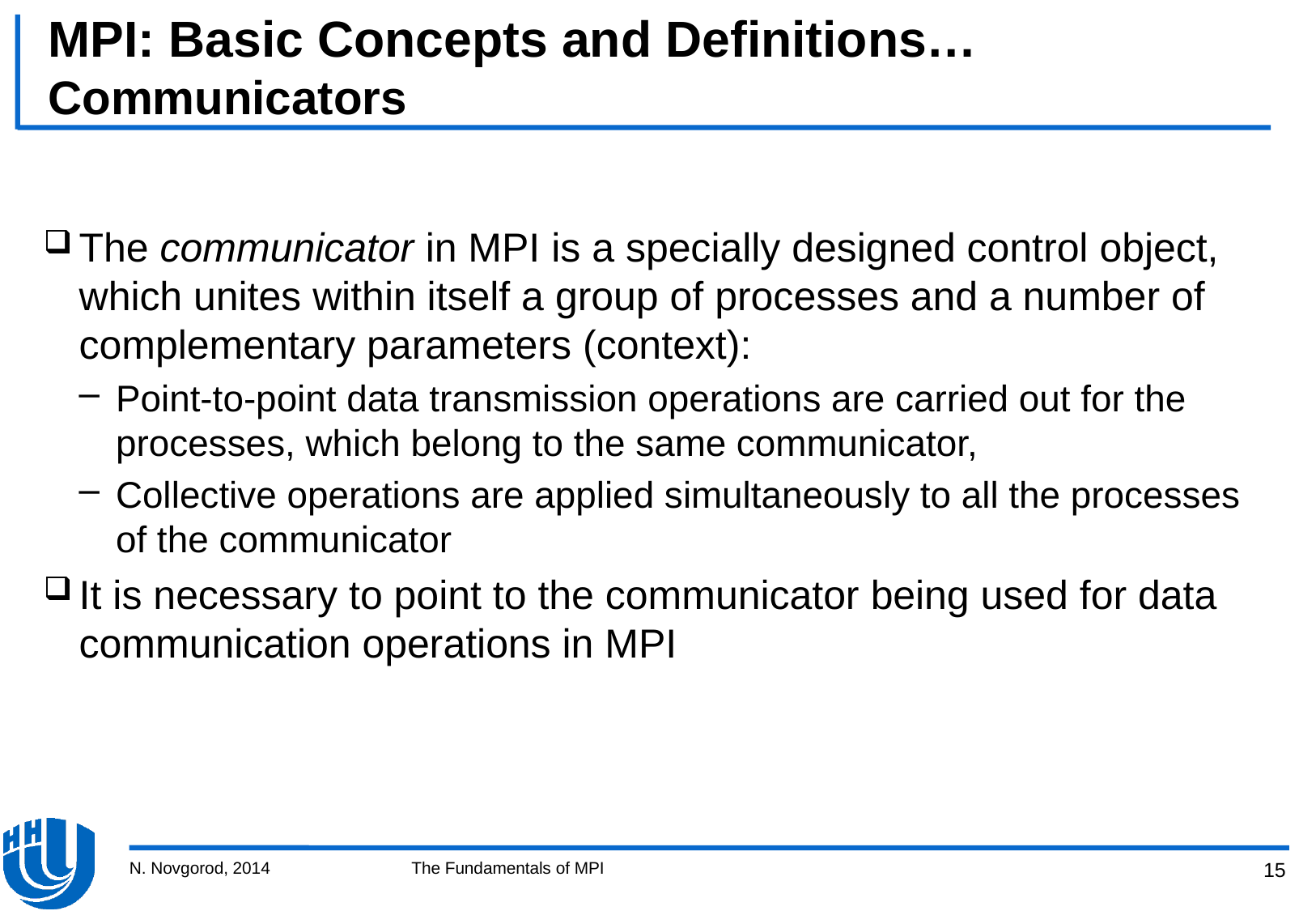

# MPI: Basic Concepts and Definitions… Communicators

The communicator in MPI is a specially designed control object, which unites within itself a group of processes and a number of complementary parameters (context):
Point-to-point data transmission operations are carried out for the processes, which belong to the same communicator,
Collective operations are applied simultaneously to all the processes of the communicator
It is necessary to point to the communicator being used for data communication operations in MPI
N. Novgorod, 2014
The Fundamentals of MPI
15